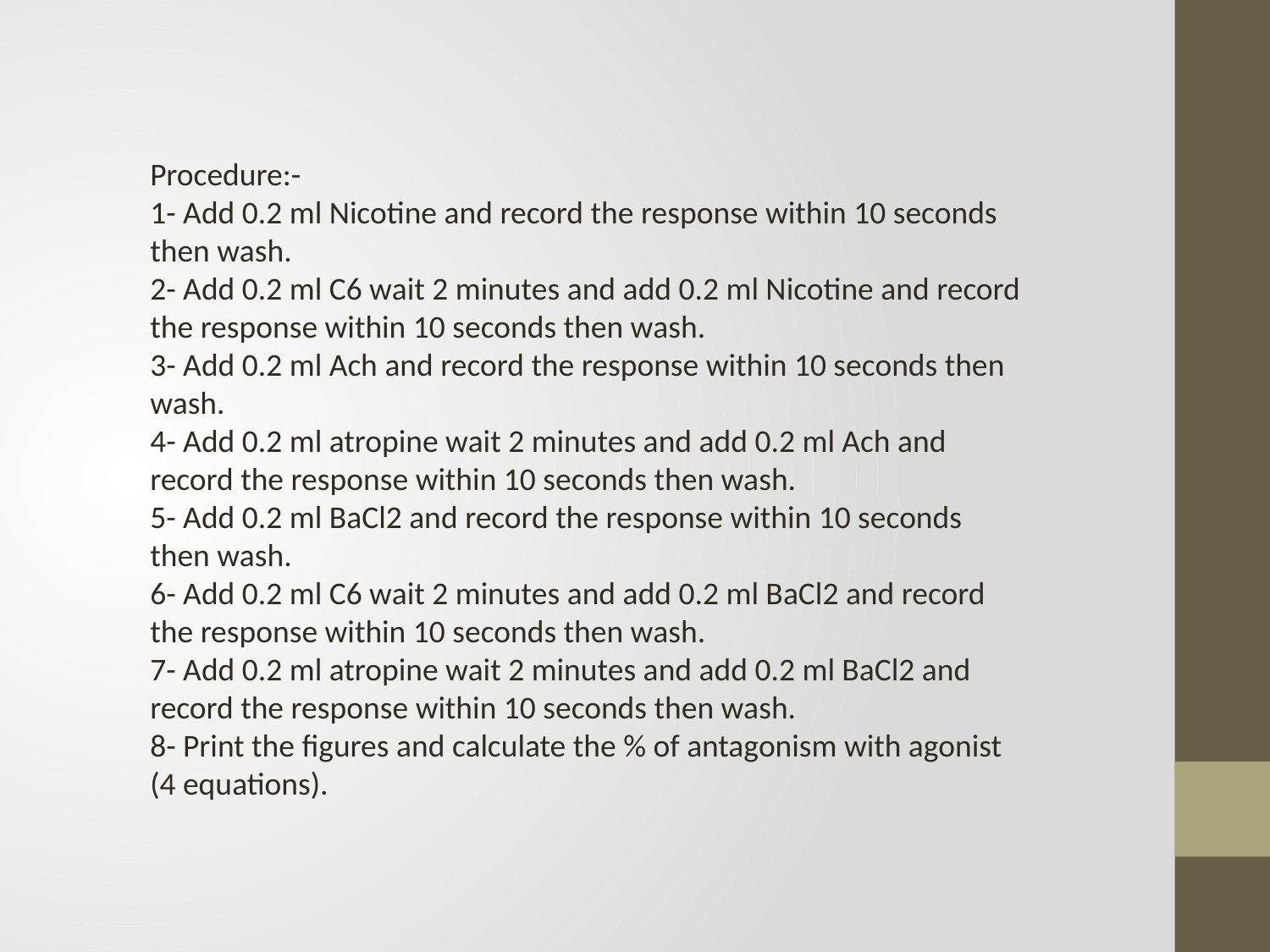

Procedure:-
1- Add 0.2 ml Nicotine and record the response within 10 seconds then wash.
2- Add 0.2 ml C6 wait 2 minutes and add 0.2 ml Nicotine and record the response within 10 seconds then wash.
3- Add 0.2 ml Ach and record the response within 10 seconds then wash.
4- Add 0.2 ml atropine wait 2 minutes and add 0.2 ml Ach and record the response within 10 seconds then wash.
5- Add 0.2 ml BaCl2 and record the response within 10 seconds then wash.
6- Add 0.2 ml C6 wait 2 minutes and add 0.2 ml BaCl2 and record the response within 10 seconds then wash.
7- Add 0.2 ml atropine wait 2 minutes and add 0.2 ml BaCl2 and record the response within 10 seconds then wash.
8- Print the figures and calculate the % of antagonism with agonist (4 equations).